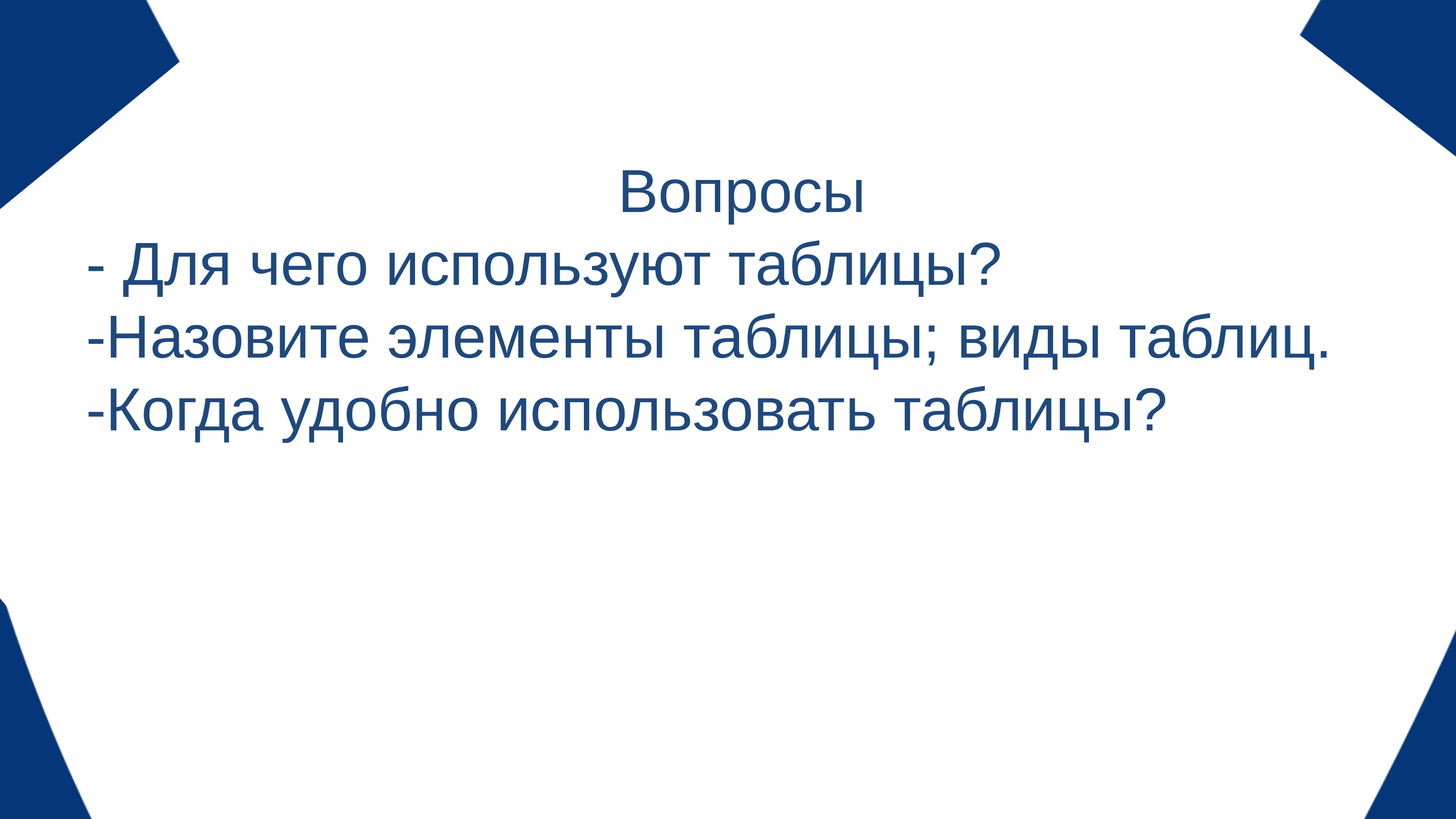

Вопросы
- Для чего используют таблицы?
-Назовите элементы таблицы; виды таблиц.
-Когда удобно использовать таблицы?